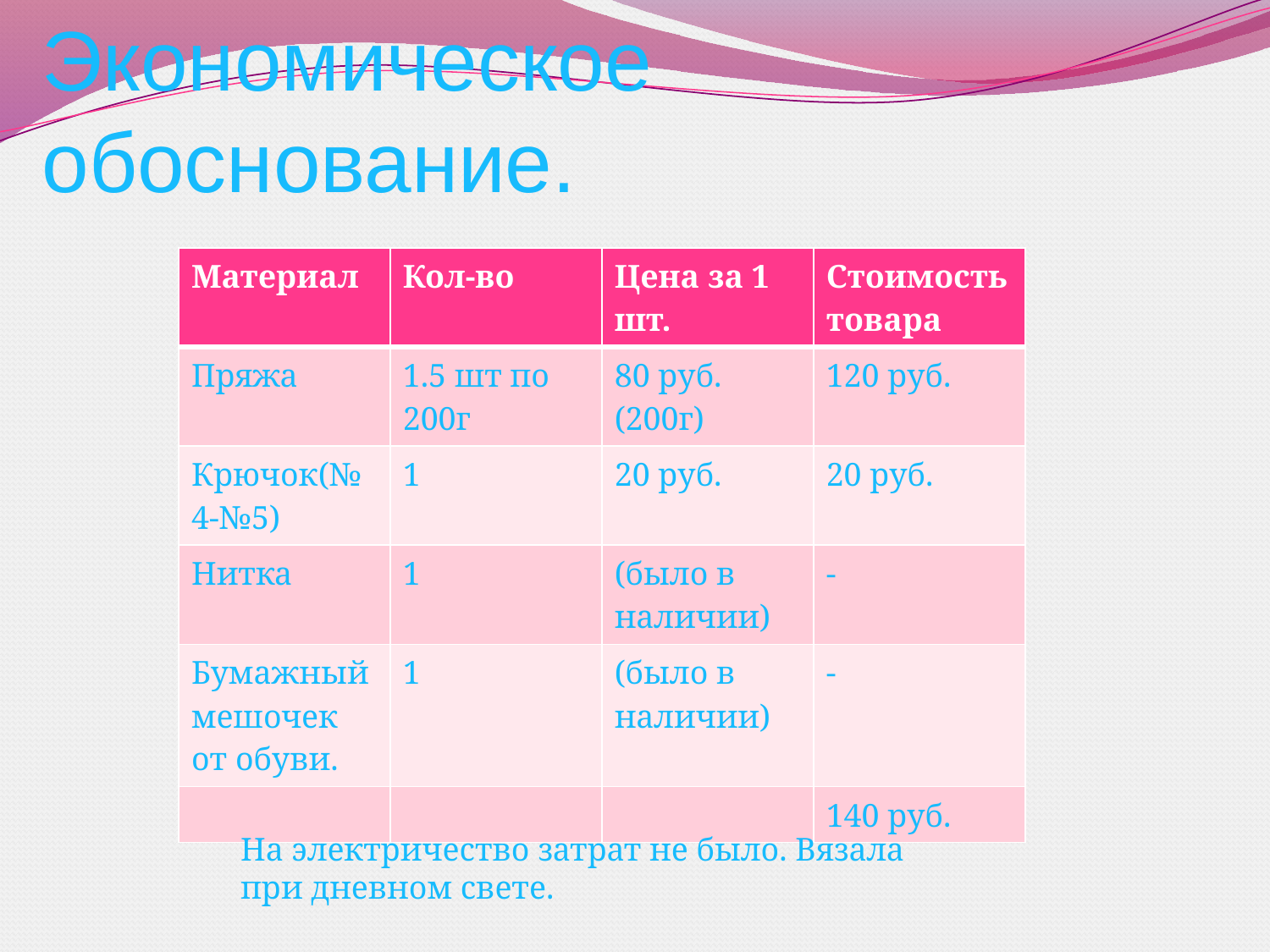

Экономическое обоснование.
| Материал | Кол-во | Цена за 1 шт. | Стоимость товара |
| --- | --- | --- | --- |
| Пряжа | 1.5 шт по 200г | 80 руб.(200г) | 120 руб. |
| Крючок(№4-№5) | 1 | 20 руб. | 20 руб. |
| Нитка | 1 | (было в наличии) | - |
| Бумажный мешочек от обуви. | 1 | (было в наличии) | - |
|  |  |  | 140 руб. |
На электричество затрат не было. Вязала при дневном свете.